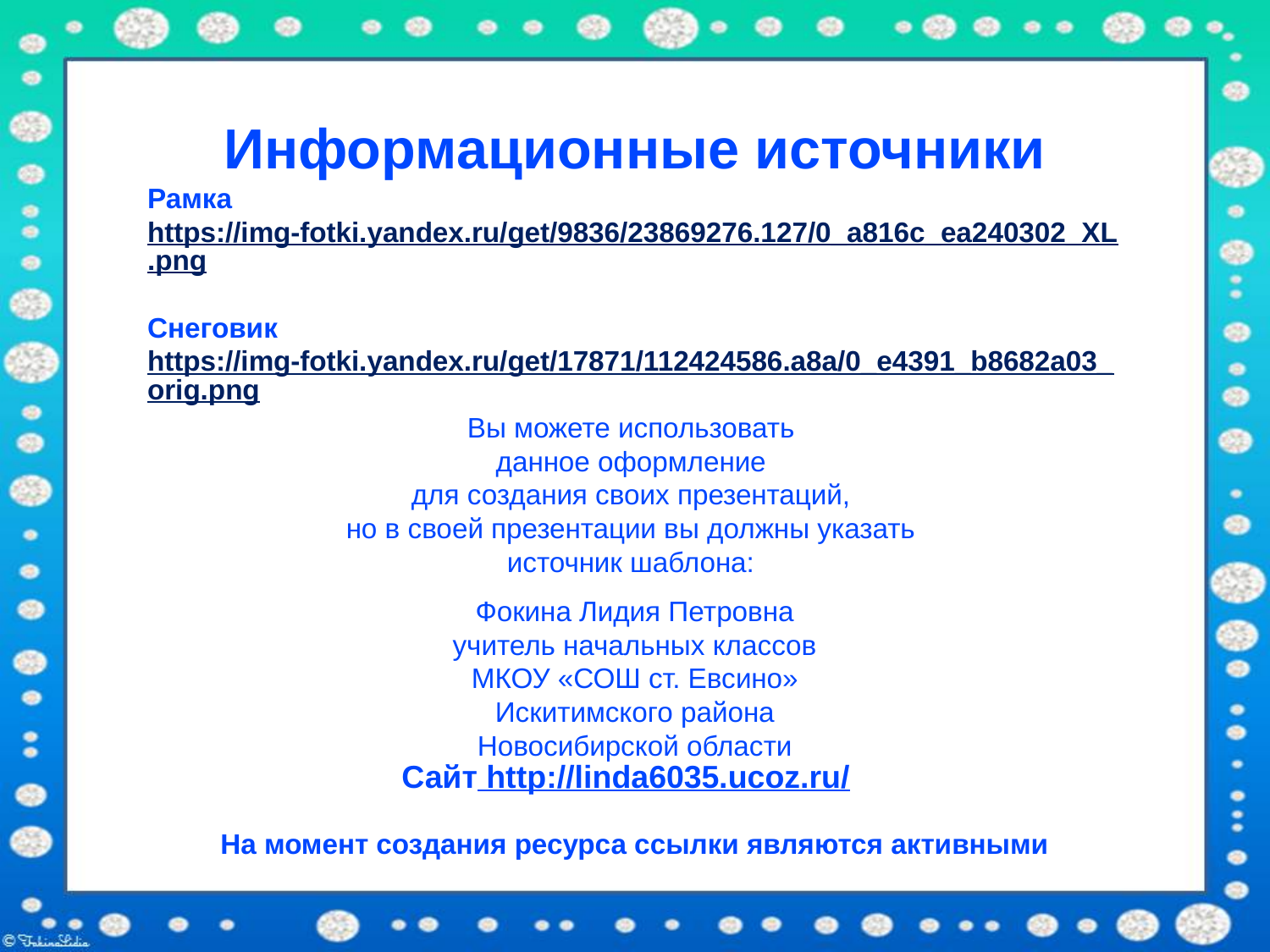

Информационные источники
Рамка https://img-fotki.yandex.ru/get/9836/23869276.127/0_a816c_ea240302_XL.png
Снеговик https://img-fotki.yandex.ru/get/17871/112424586.a8a/0_e4391_b8682a03_orig.png
Вы можете использовать
данное оформление
для создания своих презентаций,
но в своей презентации вы должны указать
источник шаблона:

Фокина Лидия Петровна
учитель начальных классов
МКОУ «СОШ ст. Евсино»
Искитимского района
Новосибирской области
Сайт http://linda6035.ucoz.ru/
На момент создания ресурса ссылки являются активными